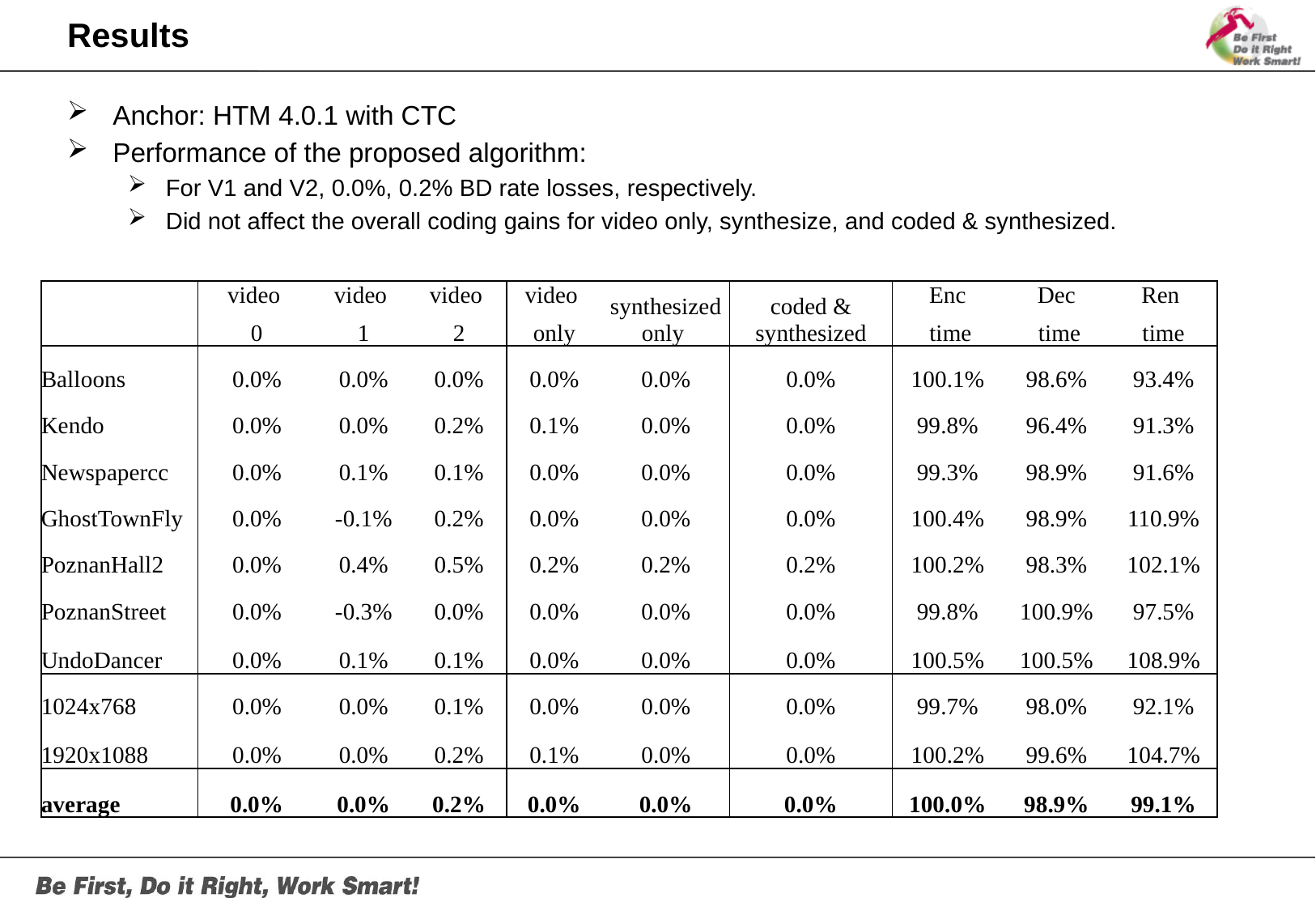

# Results
Anchor: HTM 4.0.1 with CTC
Performance of the proposed algorithm:
For V1 and V2, 0.0%, 0.2% BD rate losses, respectively.
Did not affect the overall coding gains for video only, synthesize, and coded & synthesized.

|  | video 0 | video 1 | video 2 | video only | synthesized only | coded & synthesized | Enc time | Dec time | Ren time |
| --- | --- | --- | --- | --- | --- | --- | --- | --- | --- |
| Balloons | 0.0% | 0.0% | 0.0% | 0.0% | 0.0% | 0.0% | 100.1% | 98.6% | 93.4% |
| Kendo | 0.0% | 0.0% | 0.2% | 0.1% | 0.0% | 0.0% | 99.8% | 96.4% | 91.3% |
| Newspapercc | 0.0% | 0.1% | 0.1% | 0.0% | 0.0% | 0.0% | 99.3% | 98.9% | 91.6% |
| GhostTownFly | 0.0% | -0.1% | 0.2% | 0.0% | 0.0% | 0.0% | 100.4% | 98.9% | 110.9% |
| PoznanHall2 | 0.0% | 0.4% | 0.5% | 0.2% | 0.2% | 0.2% | 100.2% | 98.3% | 102.1% |
| PoznanStreet | 0.0% | -0.3% | 0.0% | 0.0% | 0.0% | 0.0% | 99.8% | 100.9% | 97.5% |
| UndoDancer | 0.0% | 0.1% | 0.1% | 0.0% | 0.0% | 0.0% | 100.5% | 100.5% | 108.9% |
| 1024x768 | 0.0% | 0.0% | 0.1% | 0.0% | 0.0% | 0.0% | 99.7% | 98.0% | 92.1% |
| 1920x1088 | 0.0% | 0.0% | 0.2% | 0.1% | 0.0% | 0.0% | 100.2% | 99.6% | 104.7% |
| average | 0.0% | 0.0% | 0.2% | 0.0% | 0.0% | 0.0% | 100.0% | 98.9% | 99.1% |